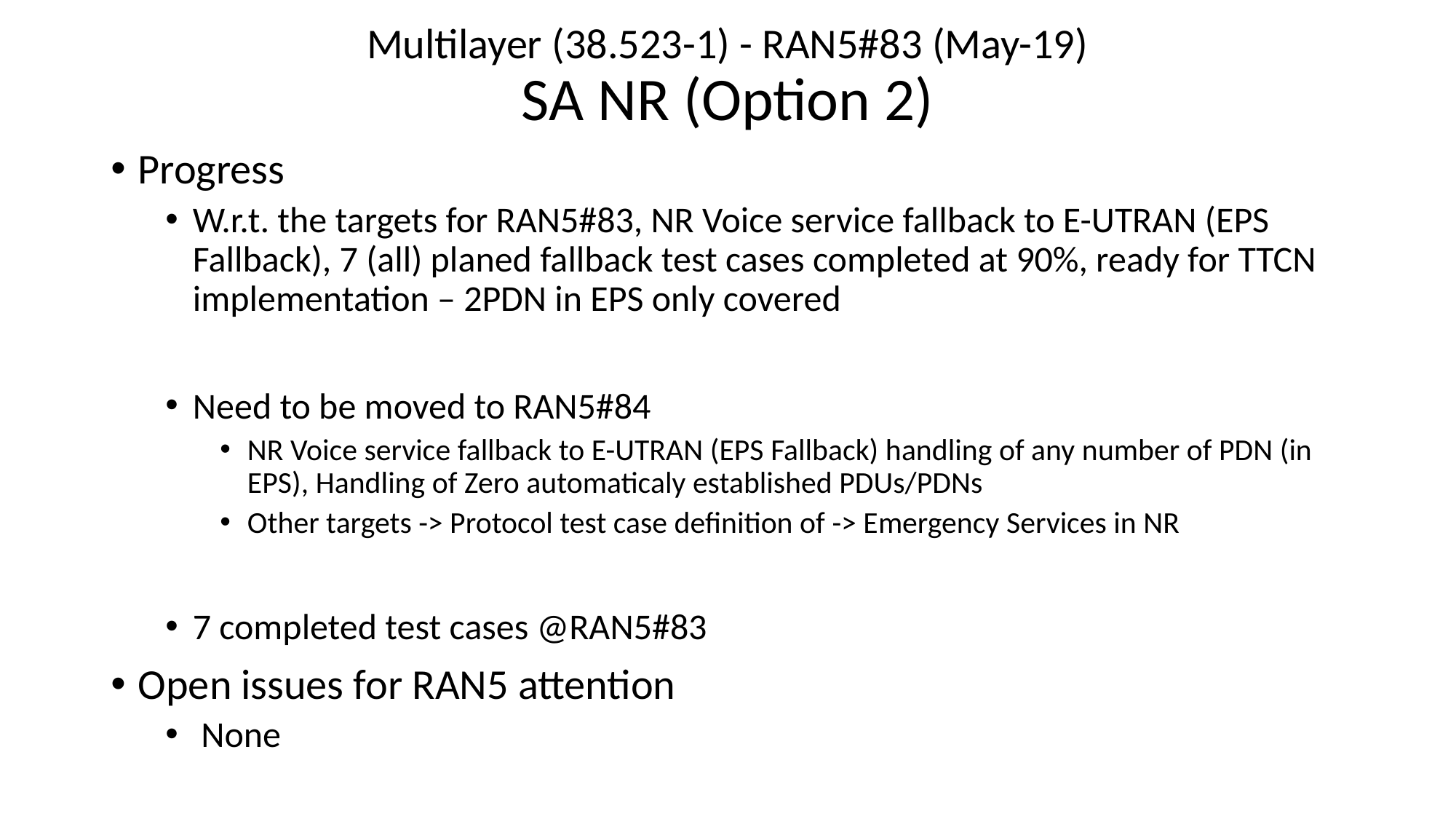

# Multilayer (38.523-1) - RAN5#83 (May-19) SA NR (Option 2)
Progress
W.r.t. the targets for RAN5#83, NR Voice service fallback to E-UTRAN (EPS Fallback), 7 (all) planed fallback test cases completed at 90%, ready for TTCN implementation – 2PDN in EPS only covered

Need to be moved to RAN5#84
NR Voice service fallback to E-UTRAN (EPS Fallback) handling of any number of PDN (in EPS), Handling of Zero automaticaly established PDUs/PDNs
Other targets -> Protocol test case definition of -> Emergency Services in NR

7 completed test cases @RAN5#83
Open issues for RAN5 attention
 None